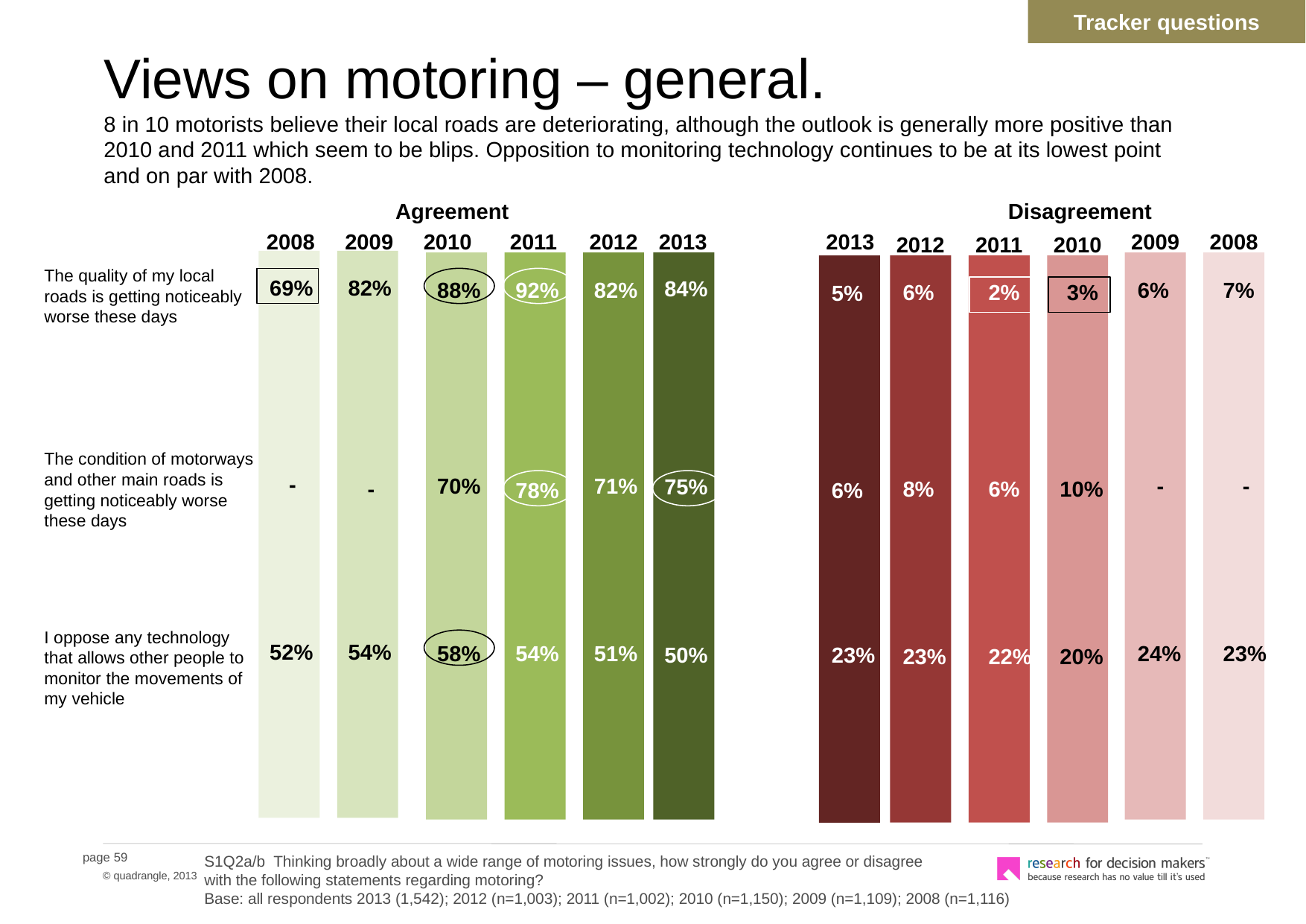

Tracker questions
# Views on motoring – general. 8 in 10 motorists believe their local roads are deteriorating, although the outlook is generally more positive than 2010 and 2011 which seem to be blips. Opposition to monitoring technology continues to be at its lowest point and on par with 2008.
Agreement
Disagreement
2008
2009
2010
2011
2012
2009
2008
2013
2013
2012
2011
2010

The quality of my local roads is getting noticeably worse these days
69%
82%

84%
88%
92%
82%
6%
7%
6%
2%
3%
5%

The condition of motorways and other main roads is getting noticeably worse these days
-
70%
71%
-
-
75%
-
8%
6%
10%
78%

6%
I oppose any technology that allows other people to monitor the movements of my vehicle

52%
54%
58%
54%
51%
24%
23%
50%
23%
23%
22%
20%
S1Q2a/b  Thinking broadly about a wide range of motoring issues, how strongly do you agree or disagree
with the following statements regarding motoring?
Base: all respondents 2013 (1,542); 2012 (n=1,003); 2011 (n=1,002); 2010 (n=1,150); 2009 (n=1,109); 2008 (n=1,116)